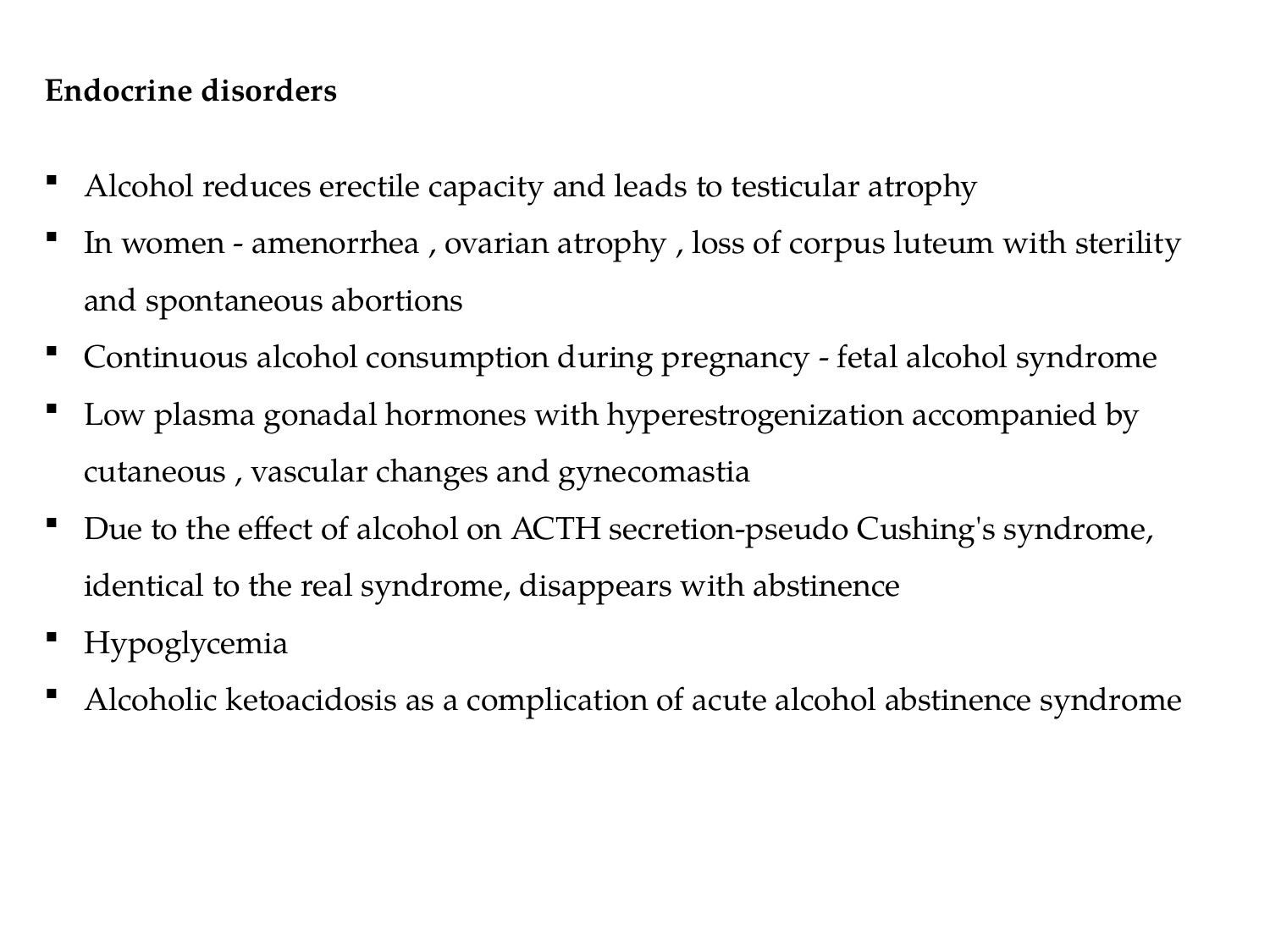

Endocrine disorders

Alcohol reduces erectile capacity and leads to testicular atrophy
In women - amenorrhea , ovarian atrophy , loss of corpus luteum with sterility and spontaneous abortions
Continuous alcohol consumption during pregnancy - fetal alcohol syndrome
Low plasma gonadal hormones with hyperestrogenization accompanied by cutaneous , vascular changes and gynecomastia
Due to the effect of alcohol on ACTH secretion-pseudo Cushing's syndrome, identical to the real syndrome, disappears with abstinence
Hypoglycemia
Alcoholic ketoacidosis as a complication of acute alcohol abstinence syndrome